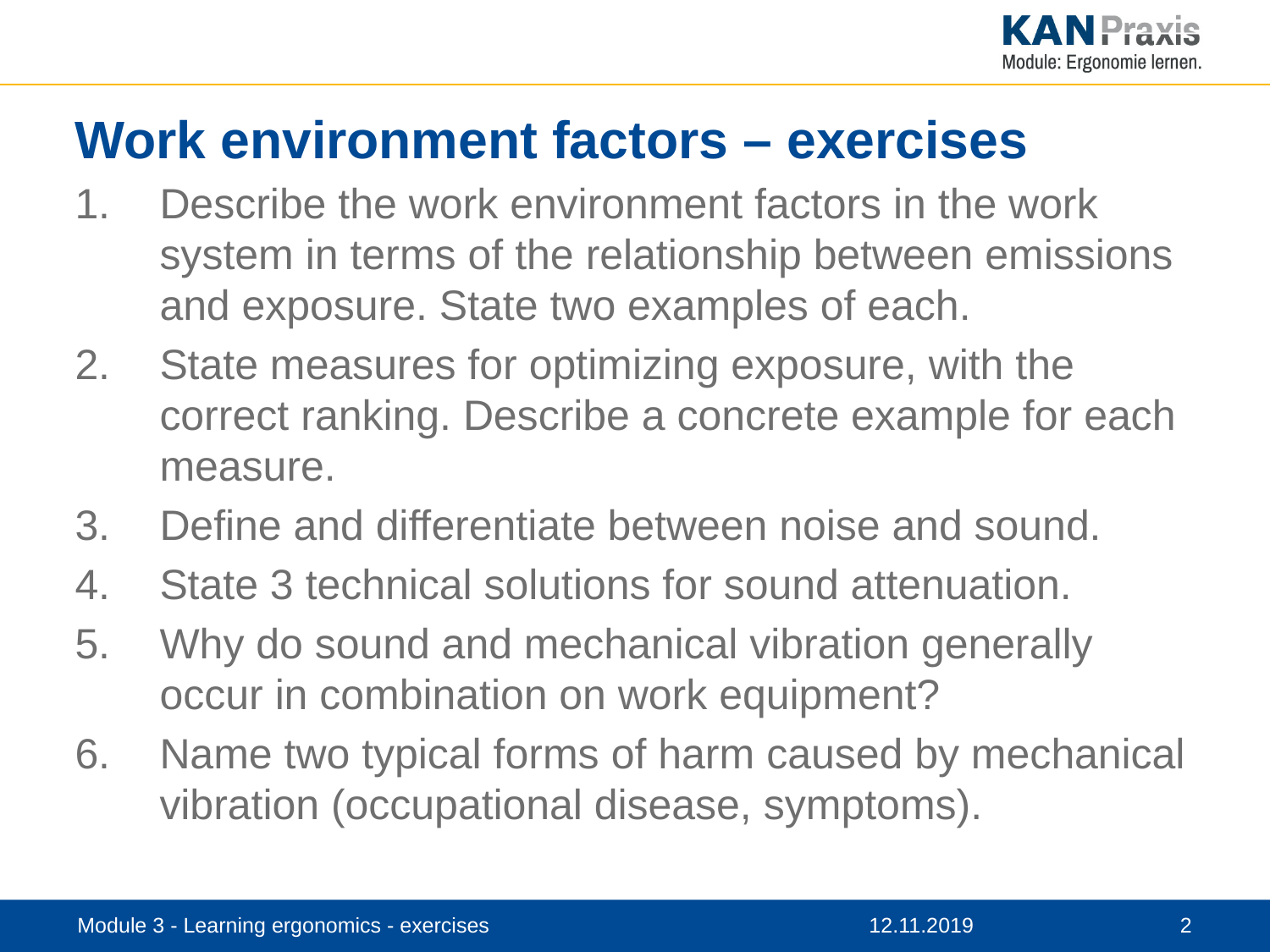

# Work environment factors – exercises
Describe the work environment factors in the work system in terms of the relationship between emissions and exposure. State two examples of each.
State measures for optimizing exposure, with the correct ranking. Describe a concrete example for each measure.
Define and differentiate between noise and sound.
State 3 technical solutions for sound attenuation.
Why do sound and mechanical vibration generally occur in combination on work equipment?
Name two typical forms of harm caused by mechanical vibration (occupational disease, symptoms).

Module 3 - Learning ergonomics - exercises
12.11.2019
2